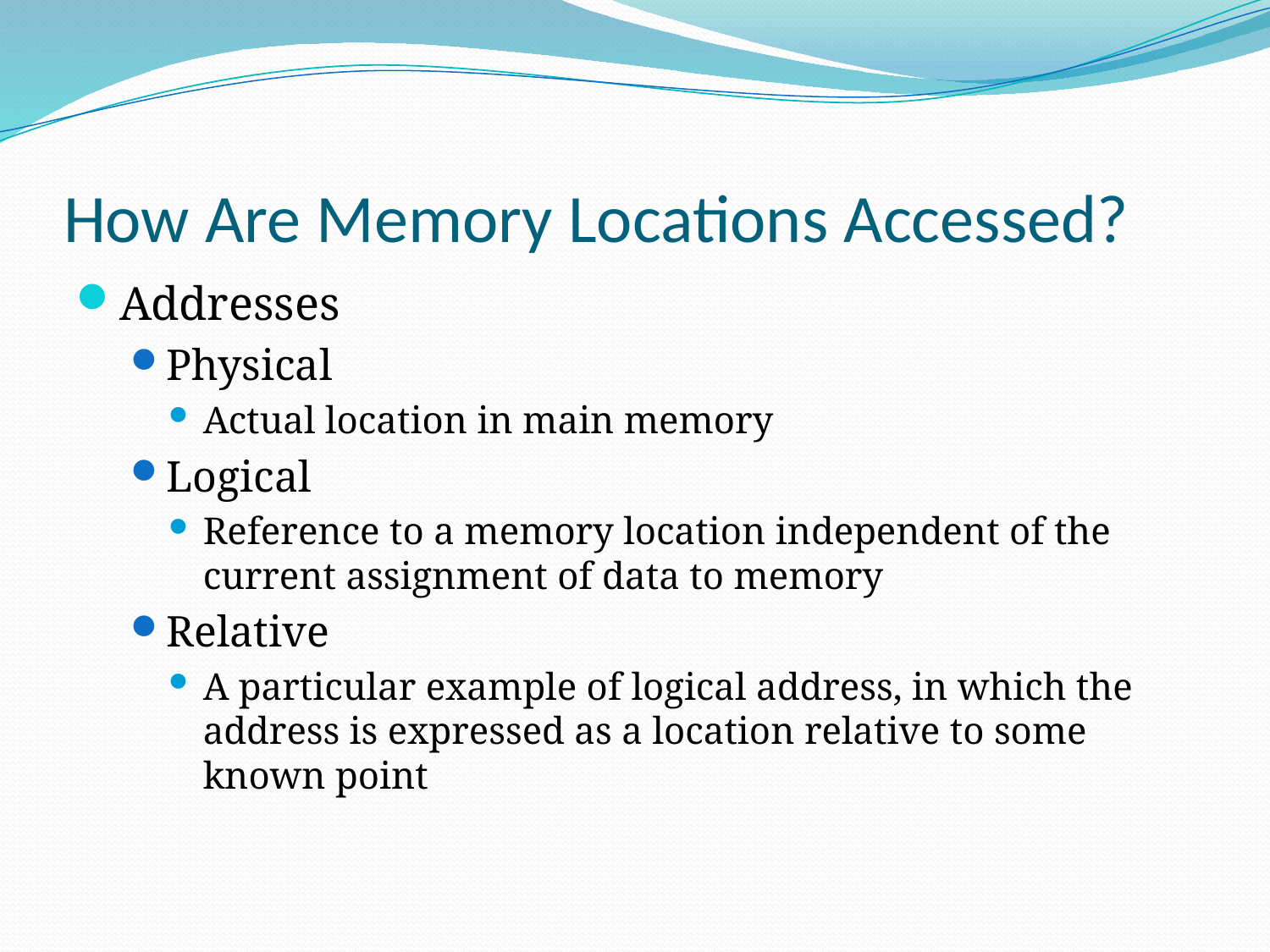

# How Are Memory Locations Accessed?
Addresses
Physical
Actual location in main memory
Logical
Reference to a memory location independent of the current assignment of data to memory
Relative
A particular example of logical address, in which the address is expressed as a location relative to some known point